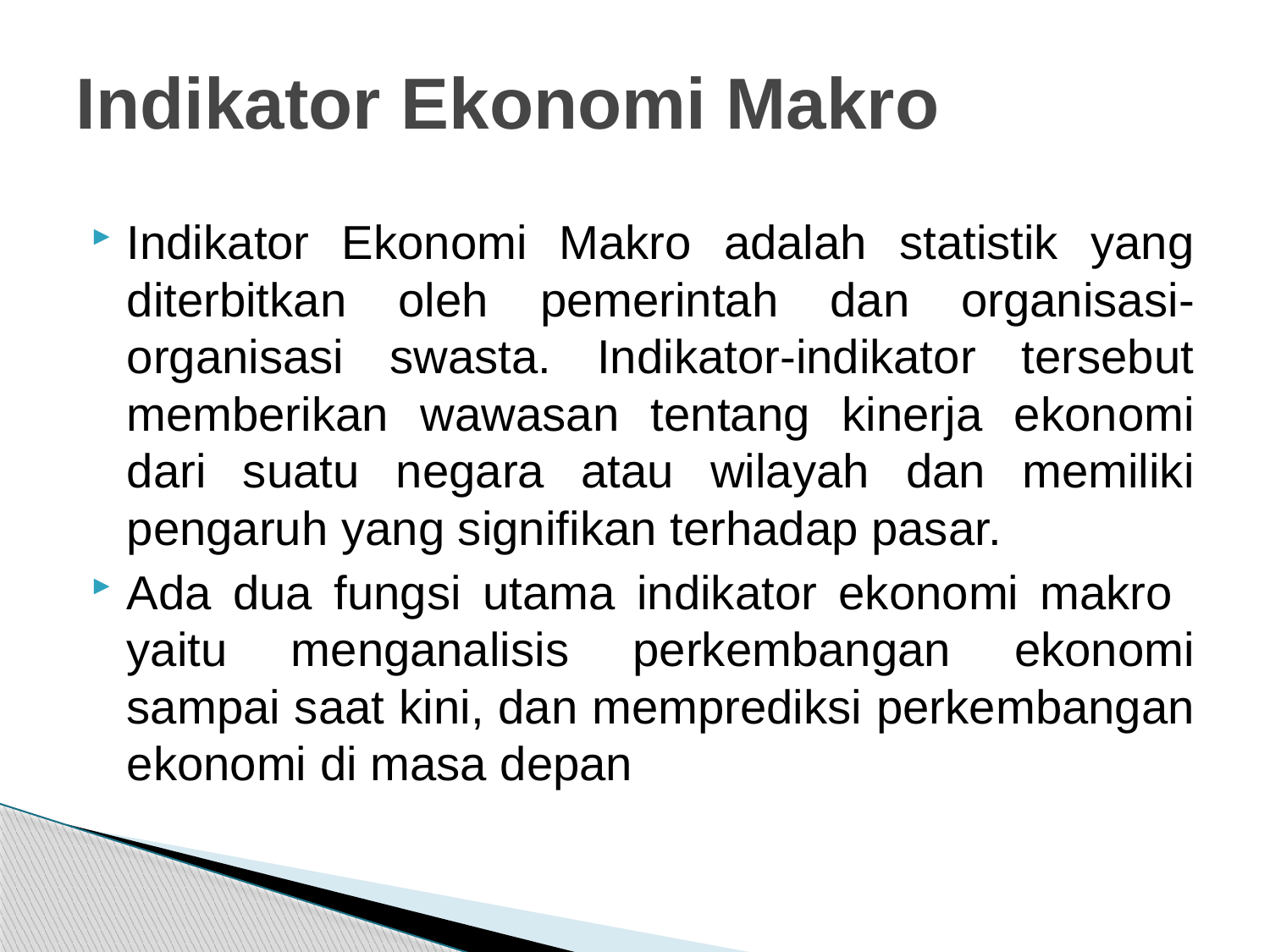

# Indikator Ekonomi Makro
Indikator Ekonomi Makro adalah statistik yang diterbitkan oleh pemerintah dan organisasi-organisasi swasta. Indikator-indikator tersebut memberikan wawasan tentang kinerja ekonomi dari suatu negara atau wilayah dan memiliki pengaruh yang signifikan terhadap pasar.
Ada dua fungsi utama indikator ekonomi makro  yaitu menganalisis perkembangan ekonomi sampai saat kini, dan memprediksi perkembangan ekonomi di masa depan